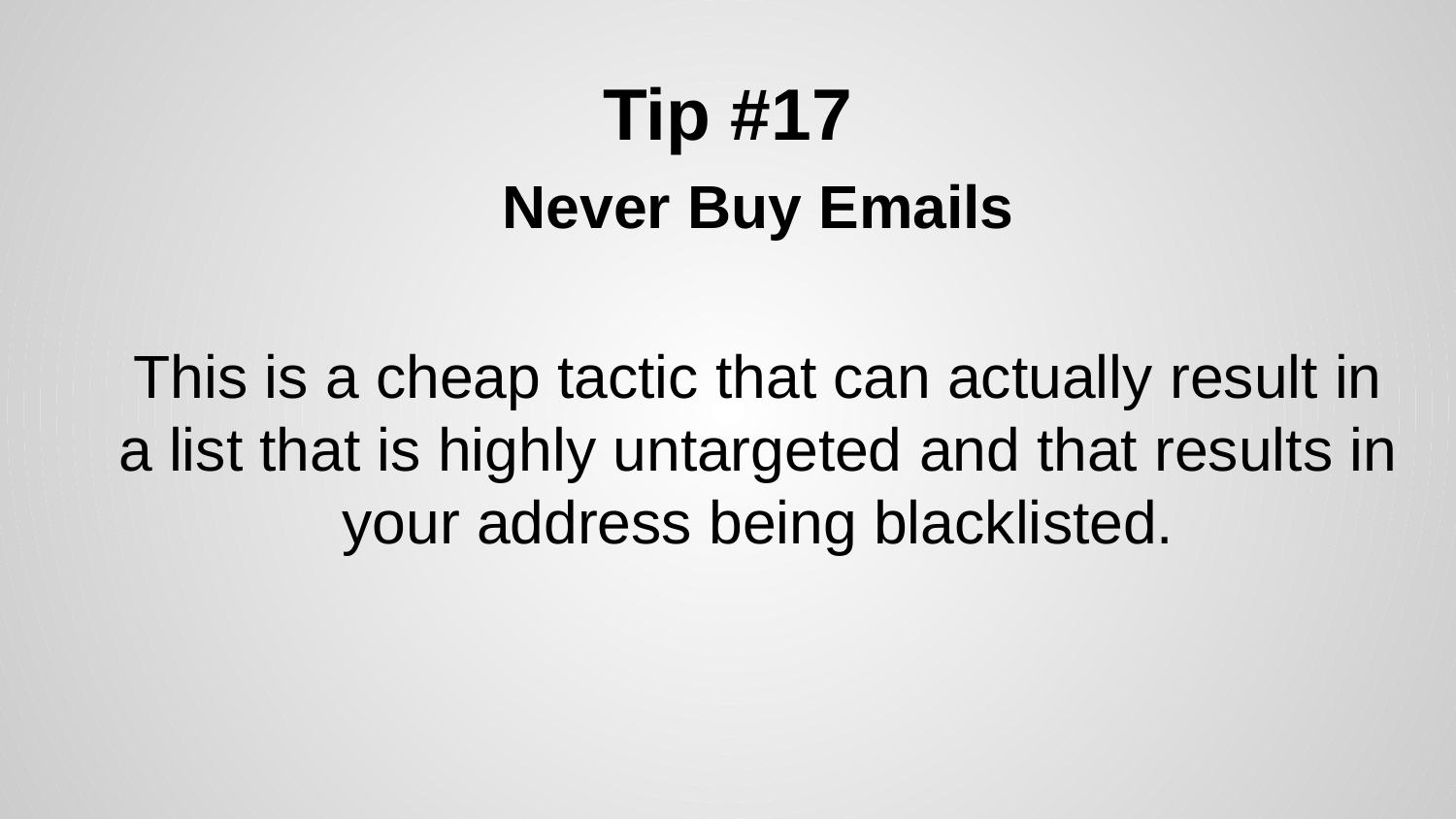

# Tip #17

Never Buy Emails

This is a cheap tactic that can actually result in a list that is highly untargeted and that results in your address being blacklisted.